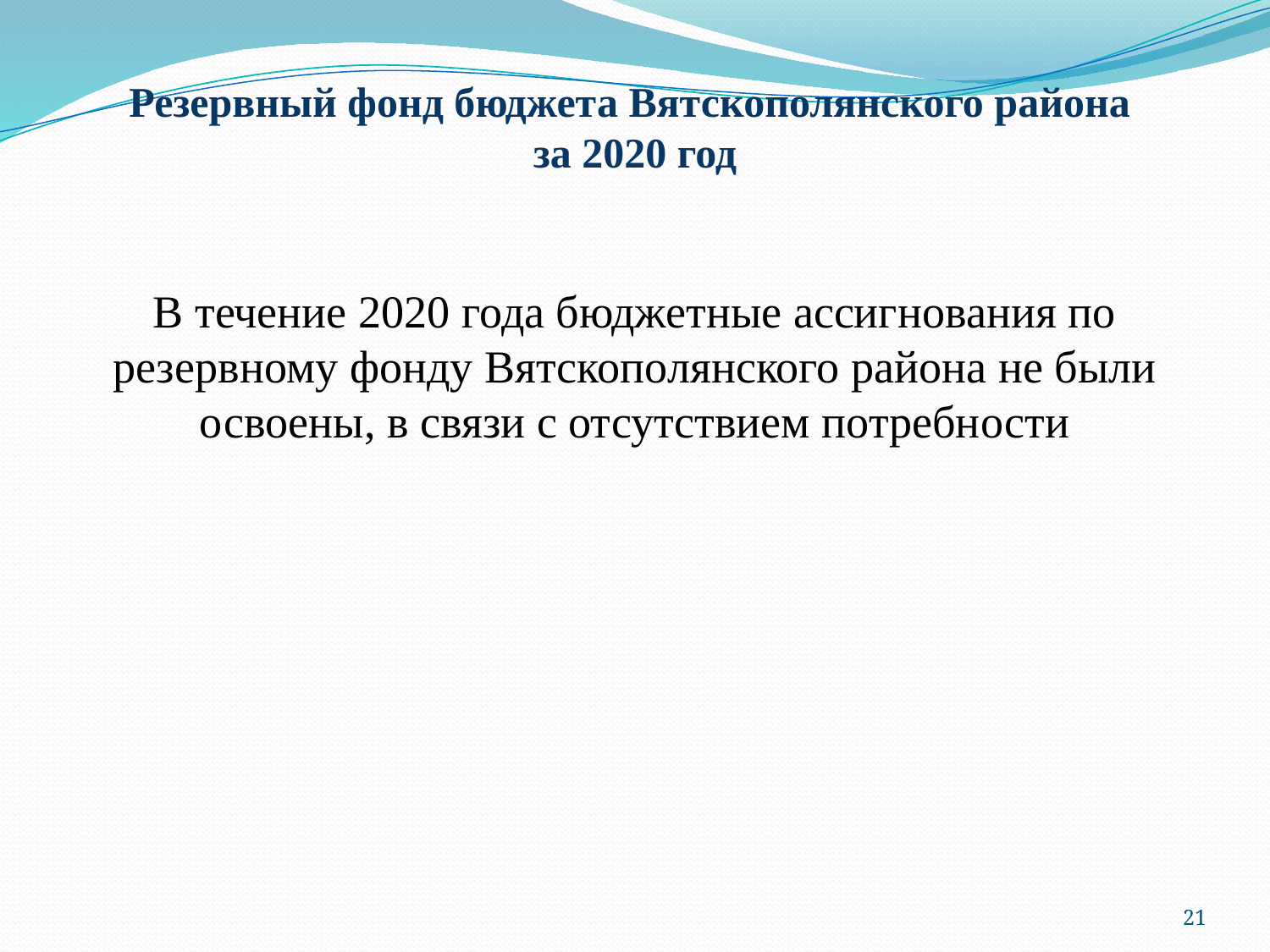

# Резервный фонд бюджета Вятскополянского района за 2020 год
В течение 2020 года бюджетные ассигнования по резервному фонду Вятскополянского района не были освоены, в связи с отсутствием потребности
21